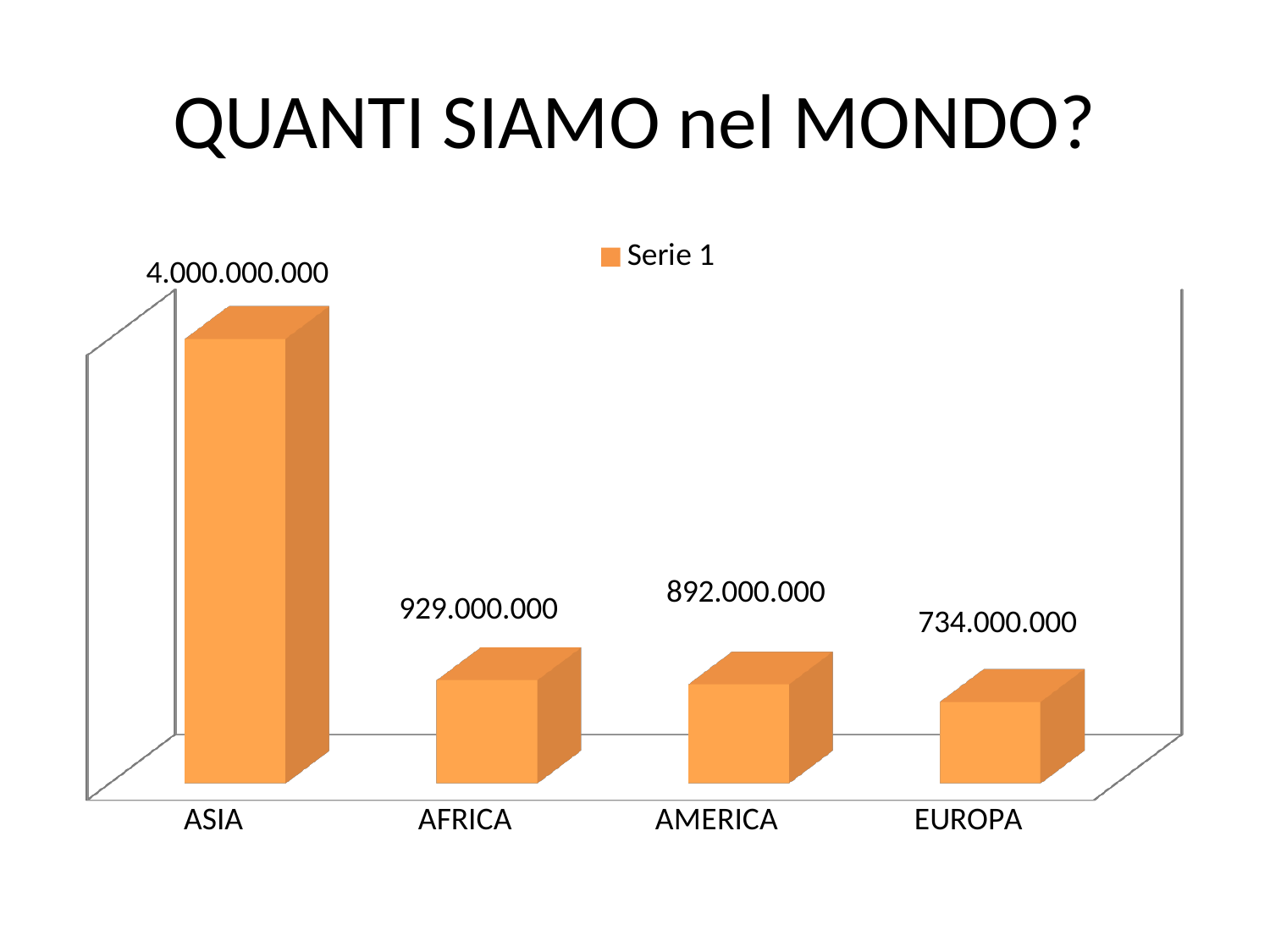

# QUANTI SIAMO nel MONDO?

[unsupported chart]